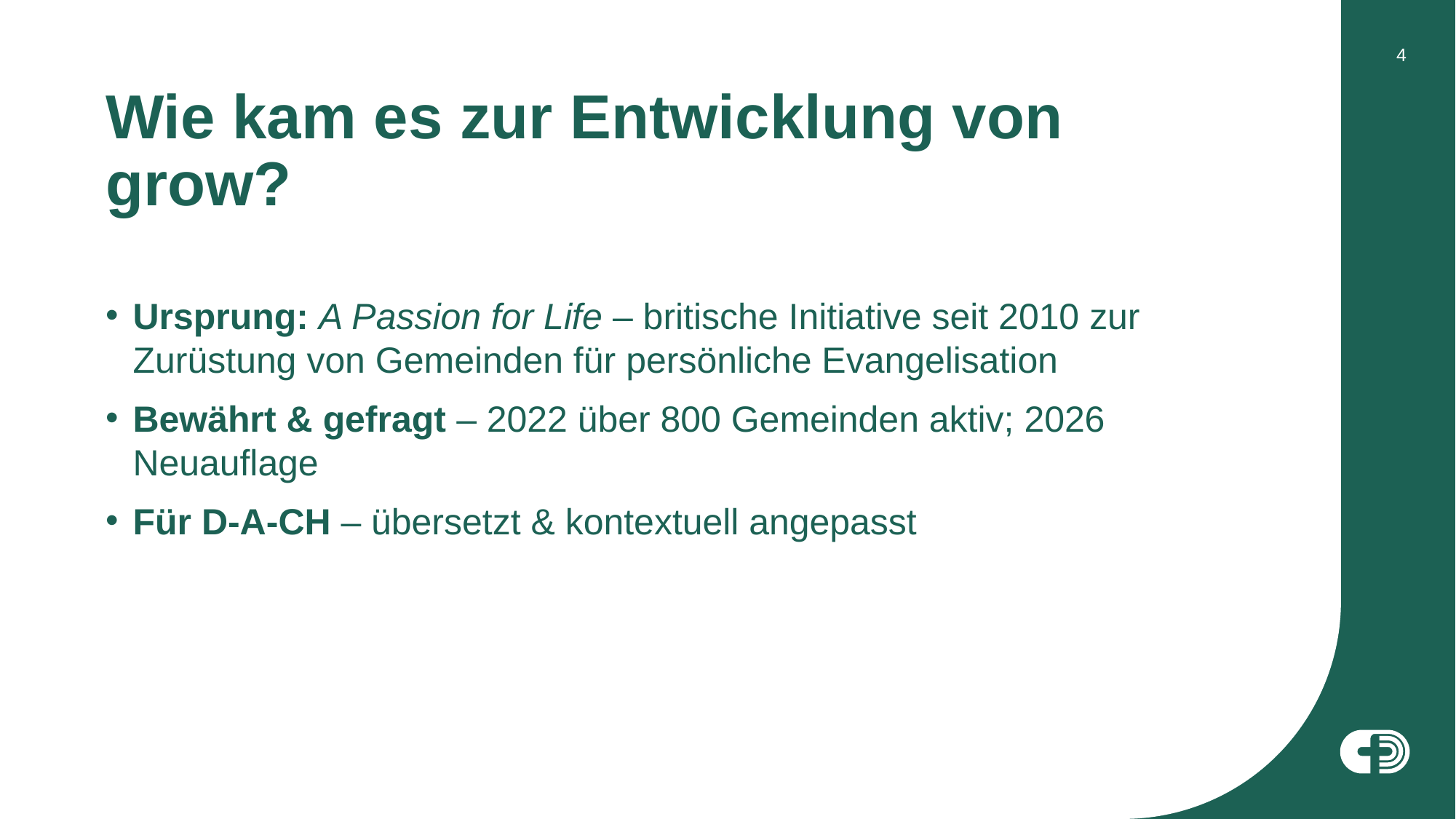

# Wie kam es zur Entwicklung von grow?
Ursprung: A Passion for Life – britische Initiative seit 2010 zur Zurüstung von Gemeinden für persönliche Evangelisation
Bewährt & gefragt – 2022 über 800 Gemeinden aktiv; 2026 Neuauflage
Für D-A-CH – übersetzt & kontextuell angepasst